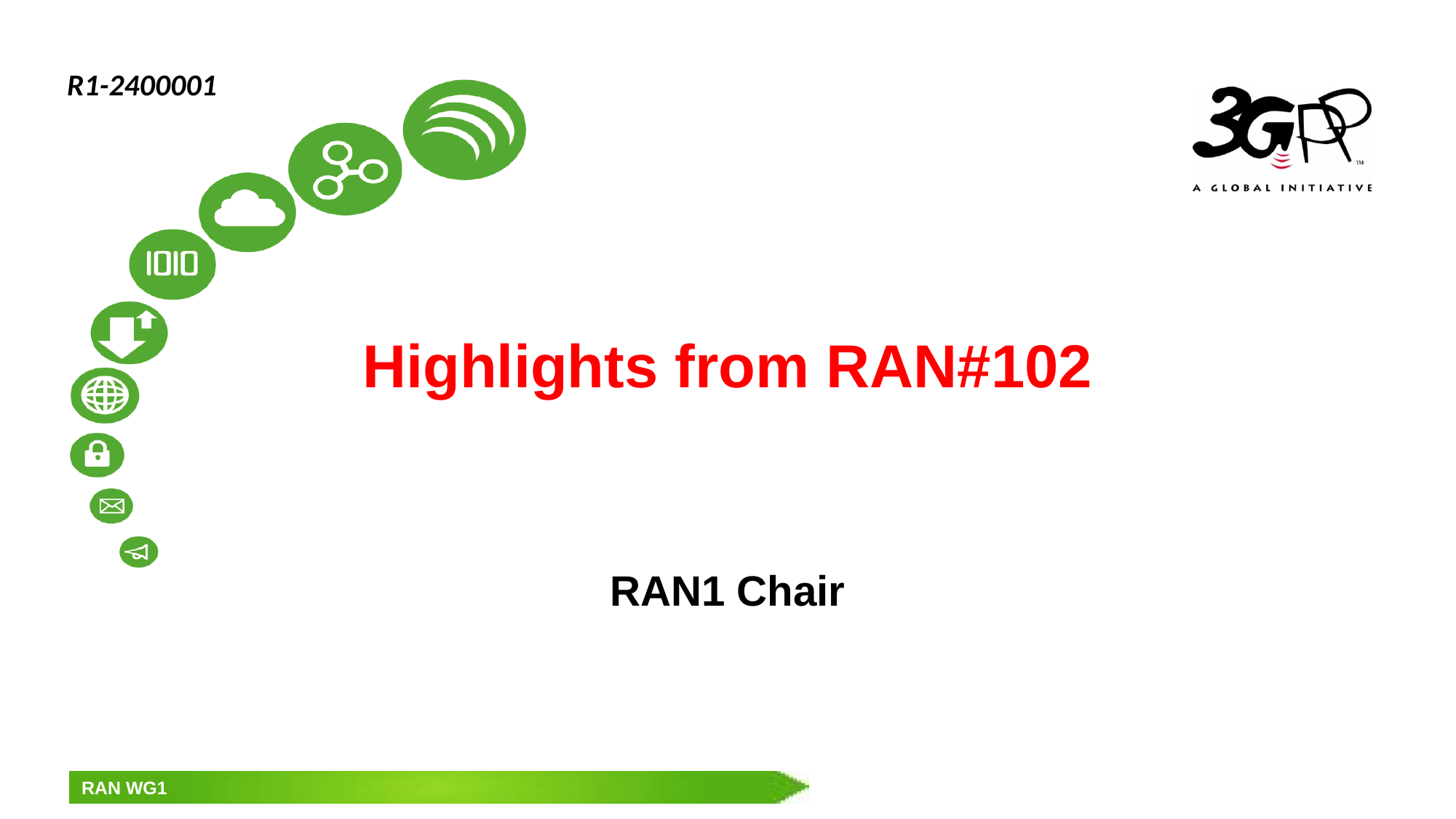

R1-2400001
# Highlights from RAN#102
RAN1 Chair